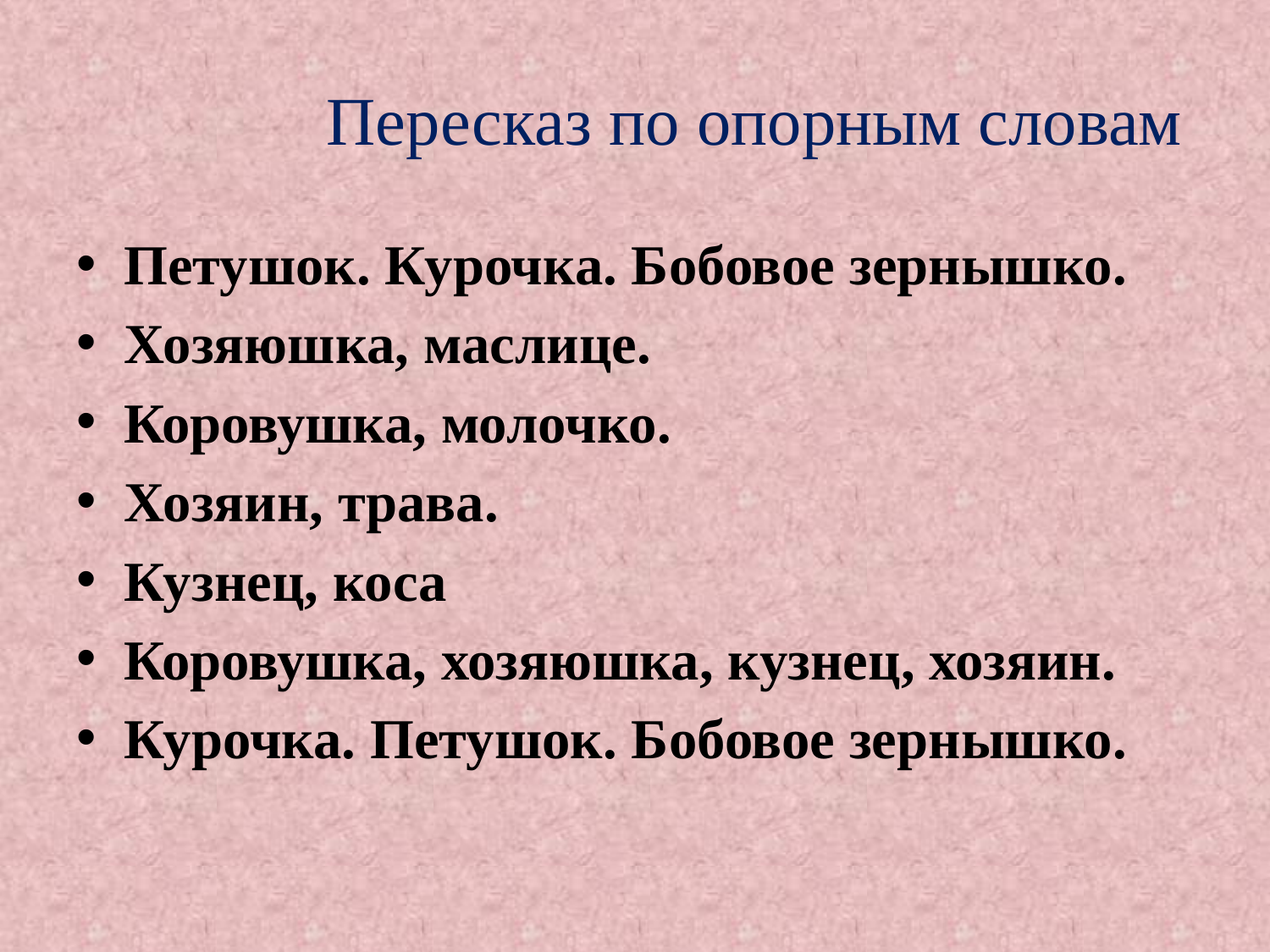

# Пересказ по опорным словам
Петушок. Курочка. Бобовое зернышко.
Хозяюшка, маслице.
Коровушка, молочко.
Хозяин, трава.
Кузнец, коса
Коровушка, хозяюшка, кузнец, хозяин.
Курочка. Петушок. Бобовое зернышко.